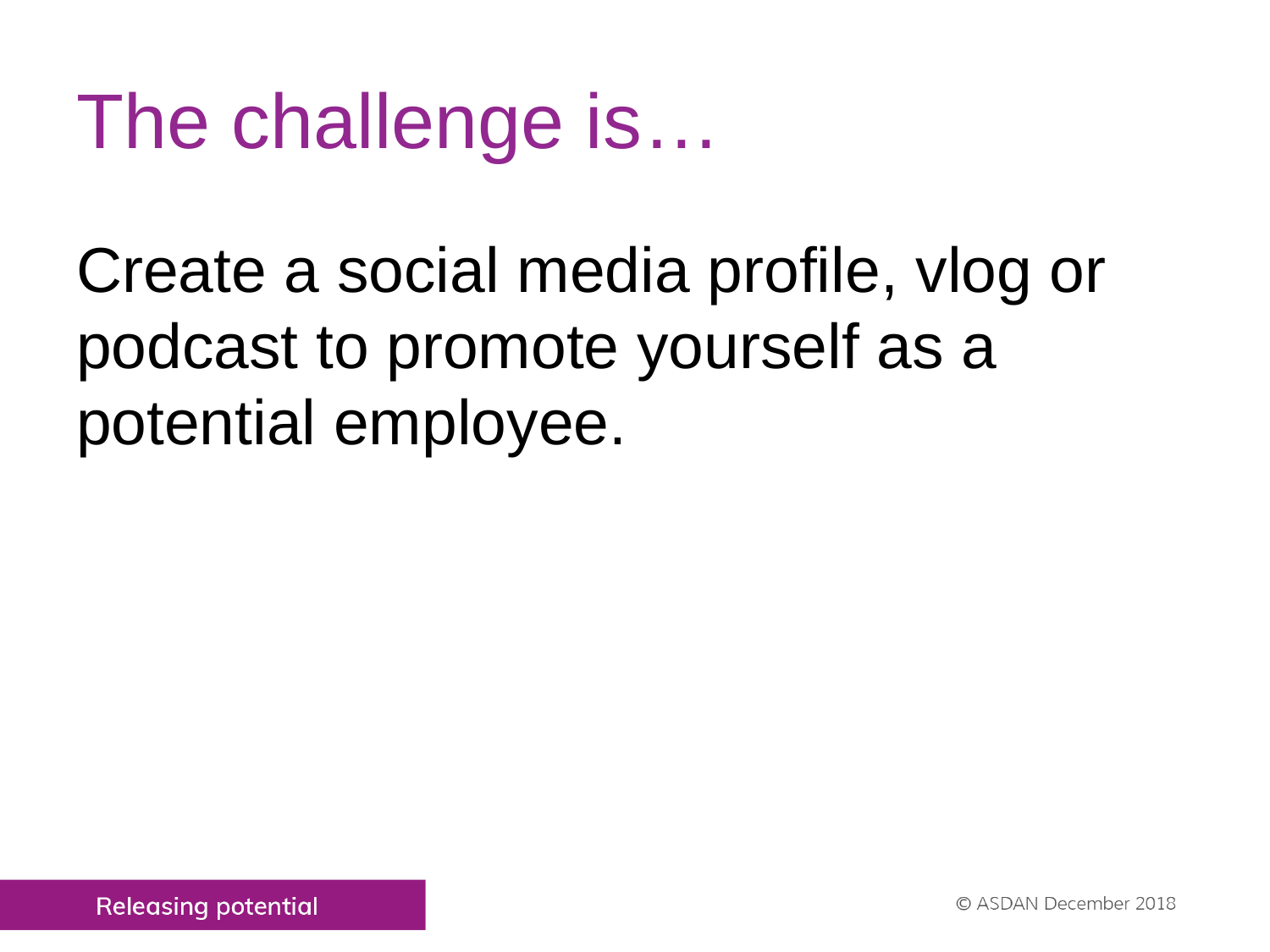

# The challenge is…
Create a social media profile, vlog or podcast to promote yourself as a potential employee.